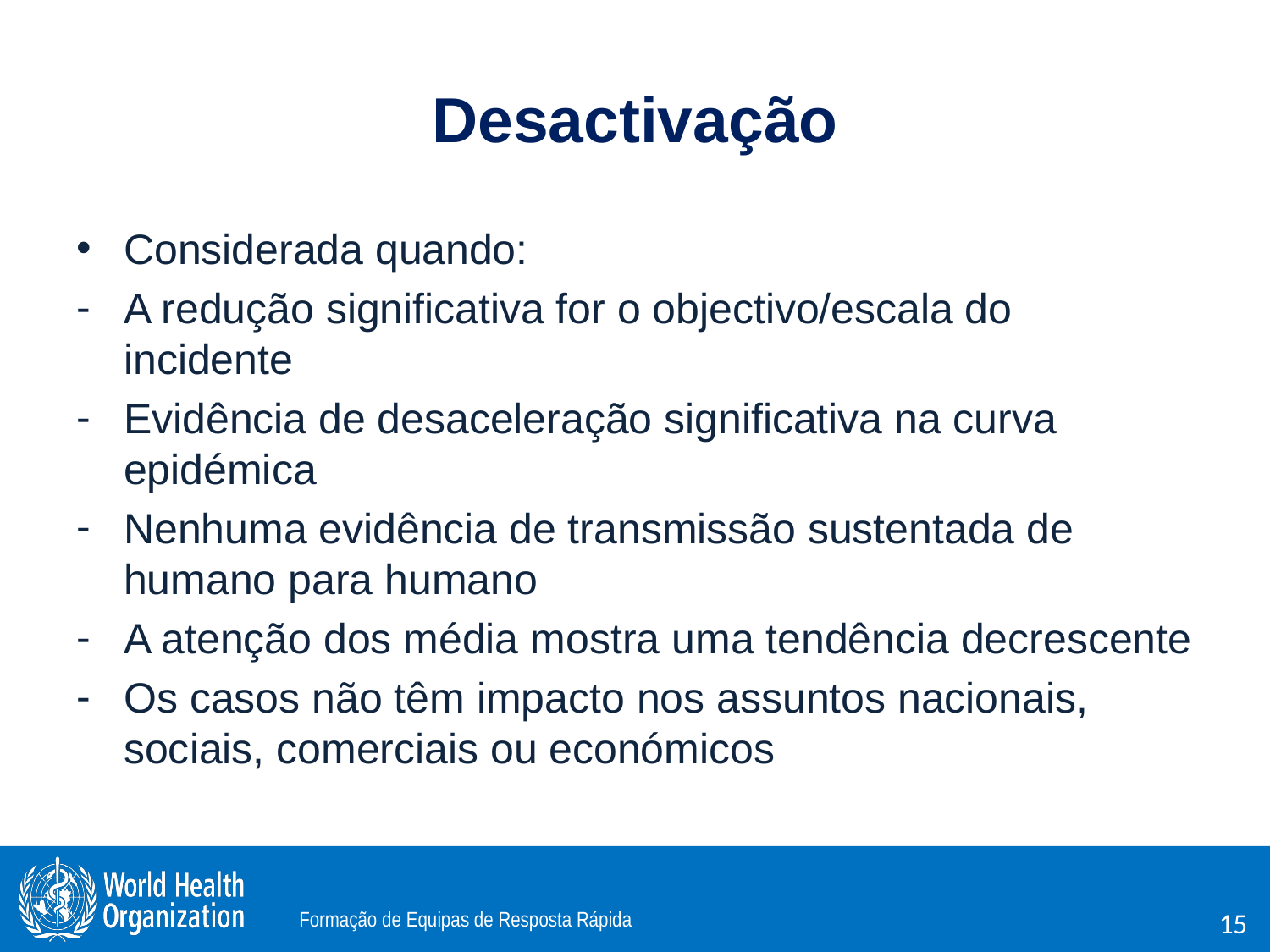

# Desactivação
Considerada quando:
A redução significativa for o objectivo/escala do incidente
Evidência de desaceleração significativa na curva epidémica
Nenhuma evidência de transmissão sustentada de humano para humano
A atenção dos média mostra uma tendência decrescente
Os casos não têm impacto nos assuntos nacionais, sociais, comerciais ou económicos